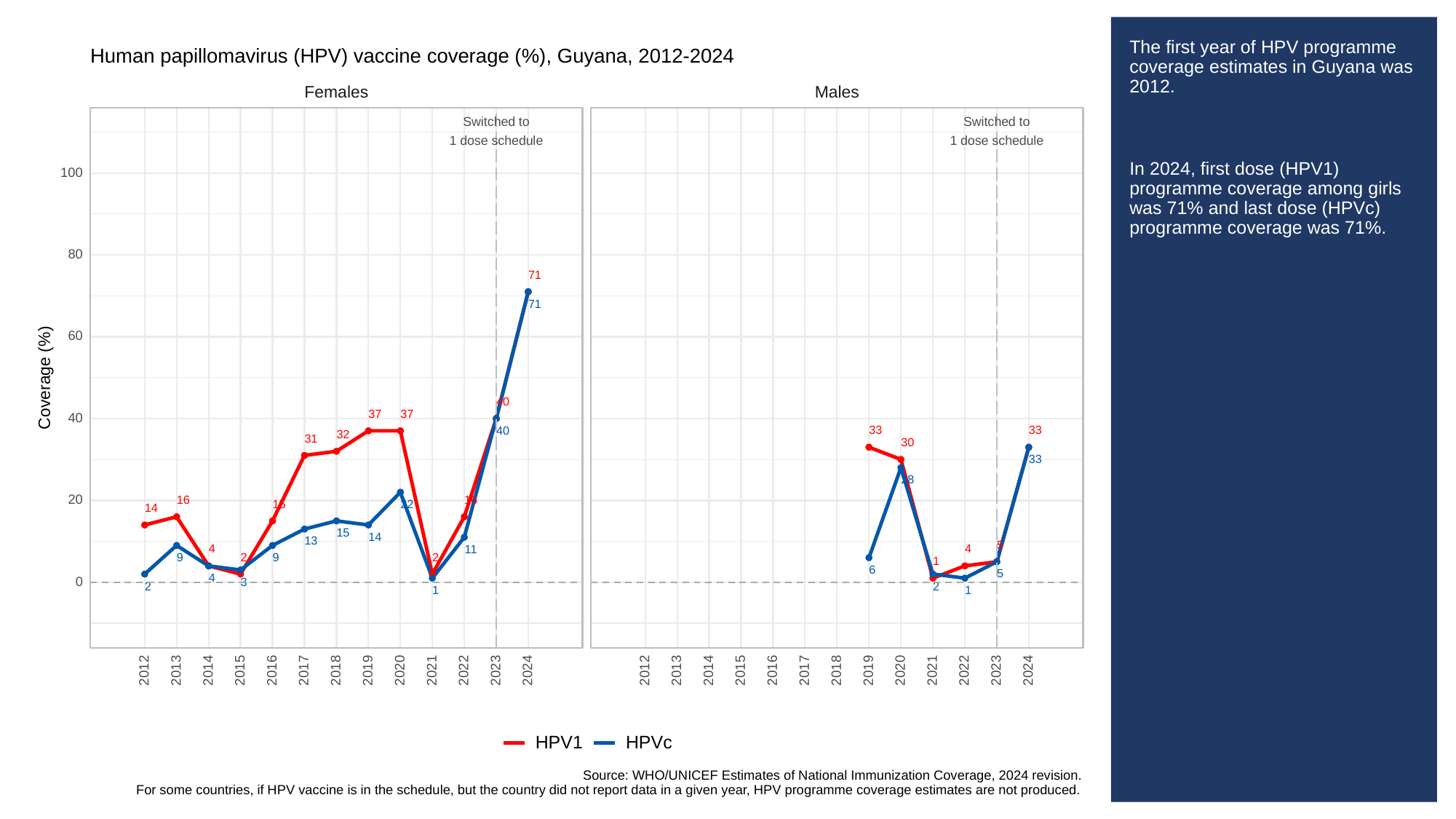

# The first year of HPV programme coverage estimates in Guyana was 2012.

In 2024, first dose (HPV1) programme coverage among girls was 71% and last dose (HPVc) programme coverage was 71%.

Human papillomavirus (HPV) vaccine coverage (%), Guyana, 2012-2024
Females
Males

Switched to
Switched to

1 dose schedule
1 dose schedule
100

80

71

71
60

Coverage (%)

40
37
37
40

33
33
40

32
31
30

33

28

20
16
16
15

22
14

15
14

13

5

4
4
11
2
2
9
9

1

6

5

4

0
3

2
2
1
1

2013
2023
2013
2023
2012
2014
2015
2016
2017
2018
2019
2020
2021
2022
2024
2012
2014
2015
2016
2017
2018
2019
2020
2021
2022
2024
HPVc
HPV1

Source: WHO/UNICEF Estimates of National Immunization Coverage, 2024 revision.
For some countries, if HPV vaccine is in the schedule, but the country did not report data in a given year, HPV programme coverage estimates are not produced.